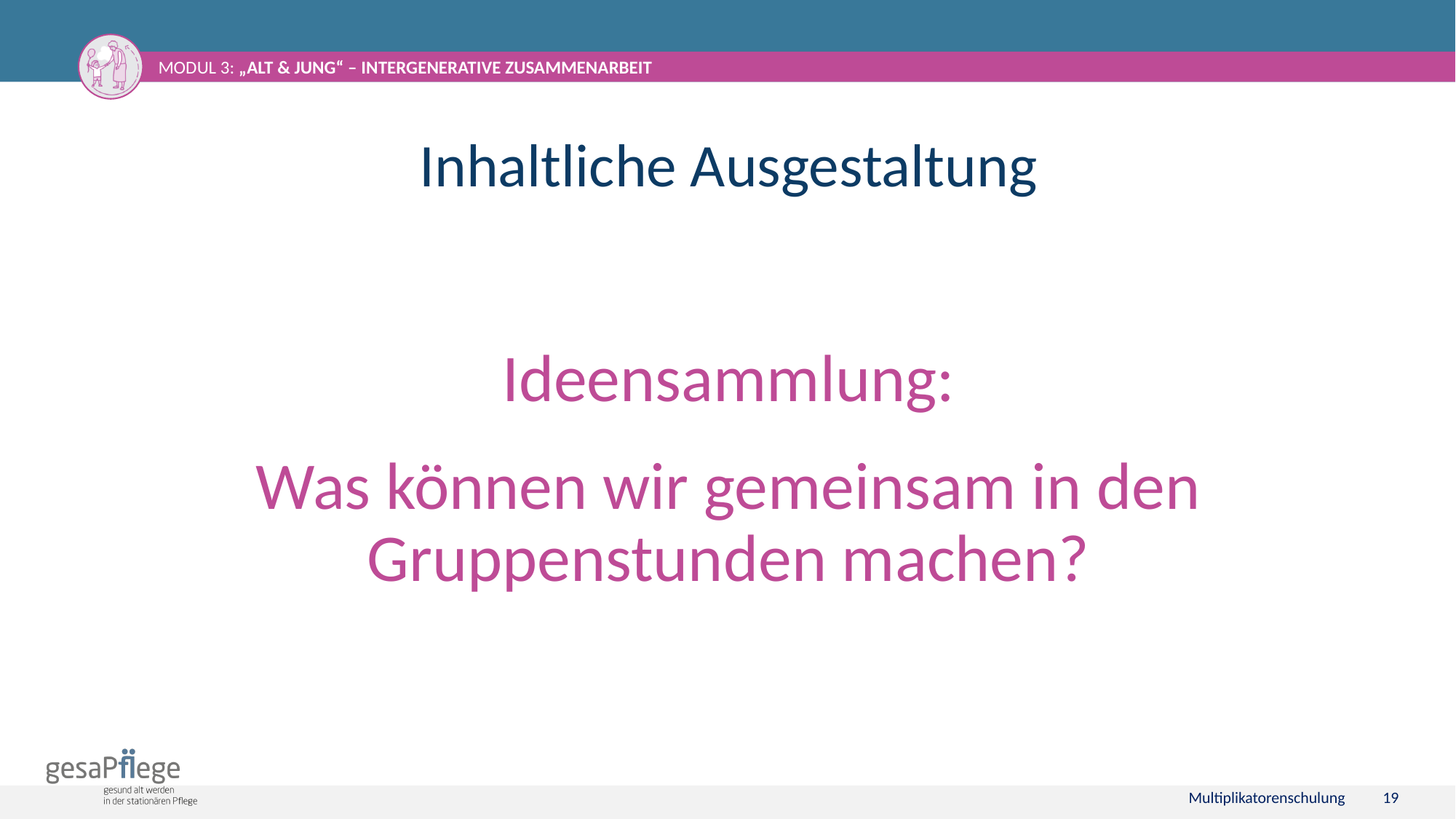

# Inhaltliche Ausgestaltung
Ideensammlung:
Was können wir gemeinsam in den Gruppenstunden machen?
Multiplikatorenschulung
19